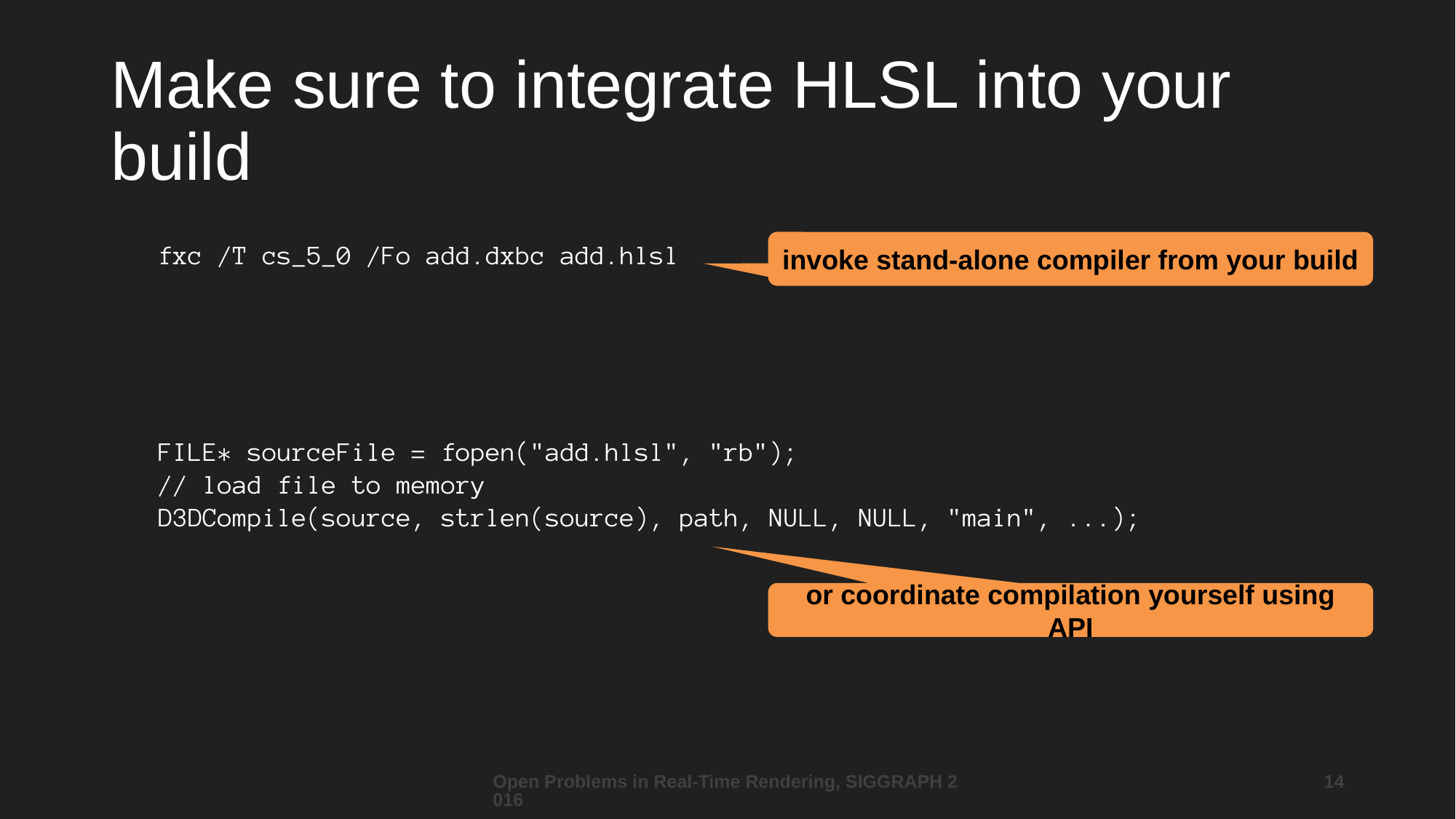

# Make sure to integrate HLSL into your build
fxc /T cs_5_0 /Fo add.dxbc add.hlsl

FILE* sourceFile = fopen("add.hlsl", "rb");
// load file to memory
D3DCompile(source, strlen(source), path, NULL, NULL, "main", ...);

invoke stand-alone compiler from your build
or coordinate compilation yourself using API
Open Problems in Real-Time Rendering, SIGGRAPH 2016
14